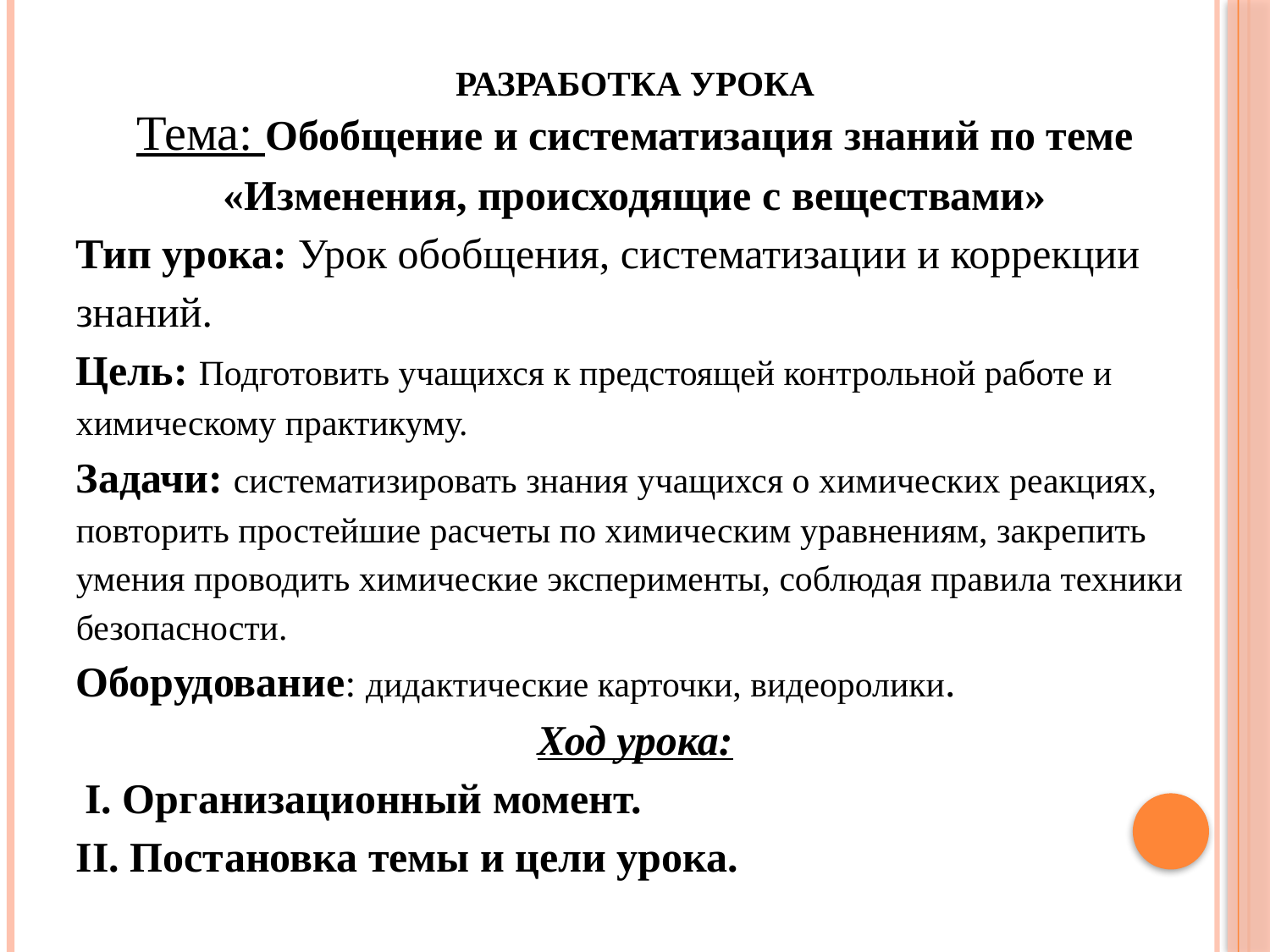

# Разработка урока
Тема: Обобщение и систематизация знаний по теме «Изменения, происходящие с веществами»
Тип урока: Урок обобщения, систематизации и коррекции знаний.
Цель: Подготовить учащихся к предстоящей контрольной работе и химическому практикуму.
Задачи: систематизировать знания учащихся о химических реакциях, повторить простейшие расчеты по химическим уравнениям, закрепить умения проводить химические эксперименты, соблюдая правила техники безопасности.
Оборудование: дидактические карточки, видеоролики.
Ход урока:
 I. Организационный момент.
II. Постановка темы и цели урока.